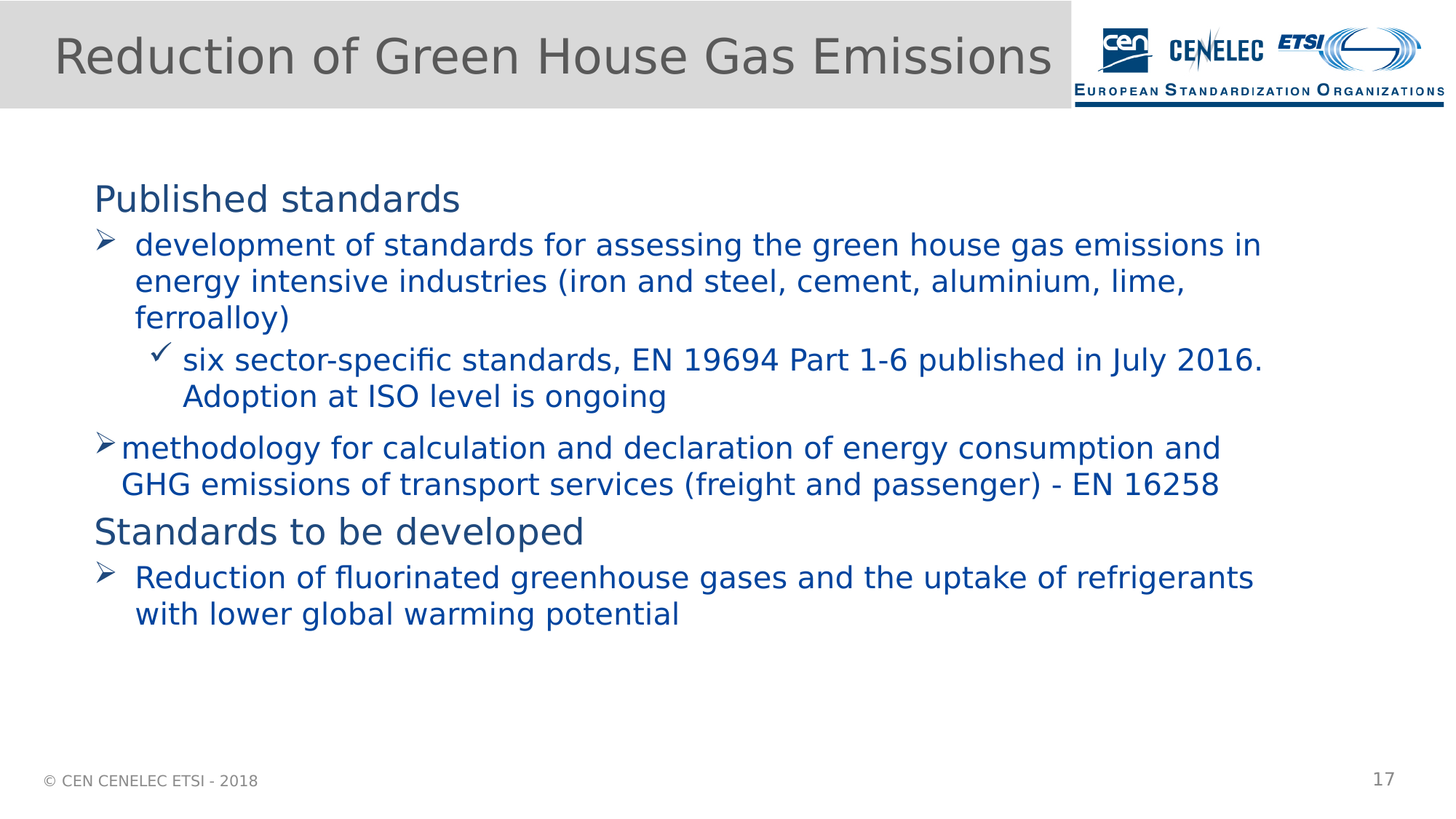

# Reduction of Green House Gas Emissions
Published standards
development of standards for assessing the green house gas emissions in energy intensive industries (iron and steel, cement, aluminium, lime, ferroalloy)
six sector-specific standards, EN 19694 Part 1-6 published in July 2016. Adoption at ISO level is ongoing
methodology for calculation and declaration of energy consumption and GHG emissions of transport services (freight and passenger) - EN 16258
Standards to be developed
Reduction of fluorinated greenhouse gases and the uptake of refrigerants with lower global warming potential

17
© CEN CENELEC ETSI - 2018